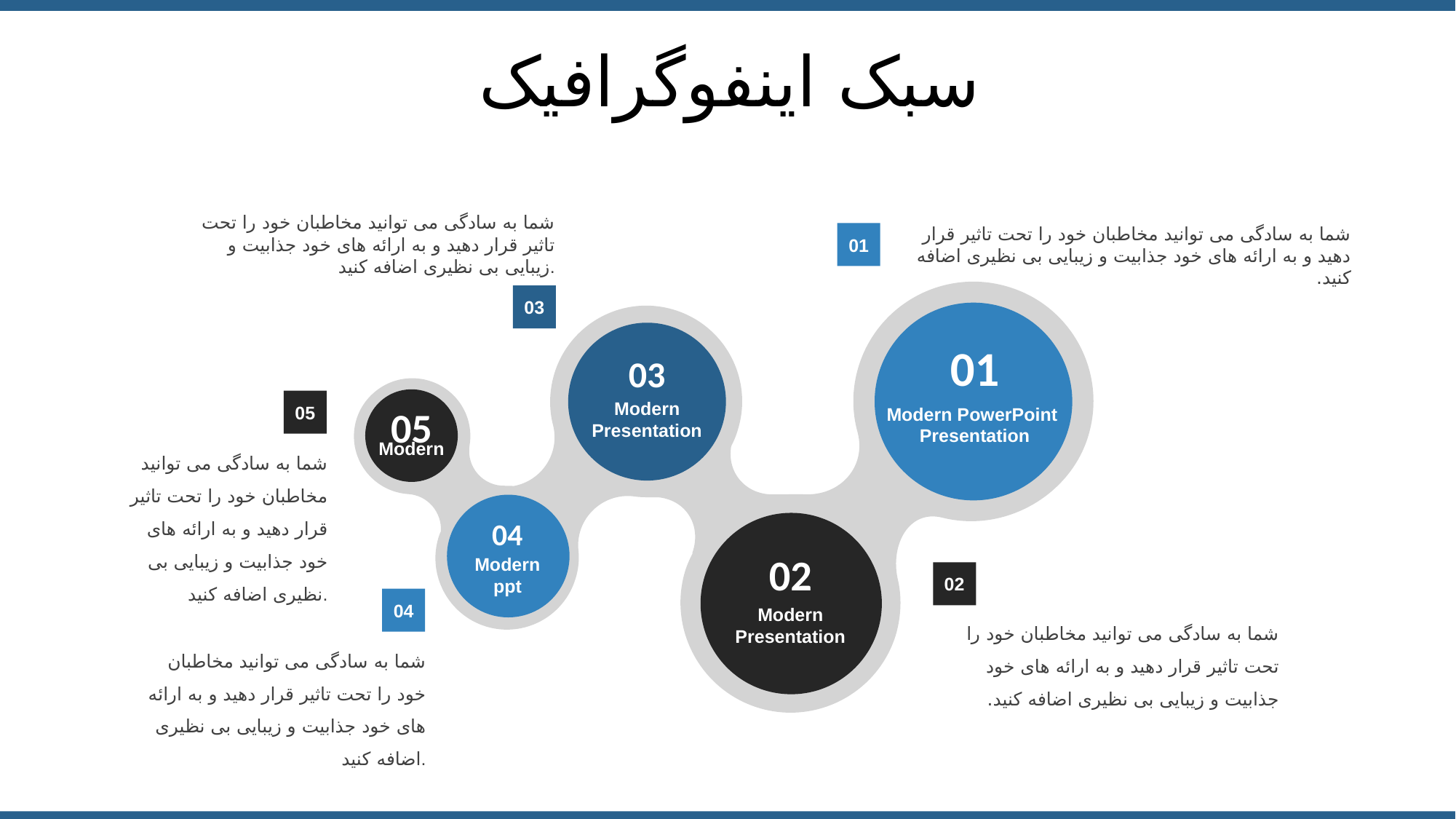

سبک اینفوگرافیک
شما به سادگی می توانید مخاطبان خود را تحت تاثیر قرار دهید و به ارائه های خود جذابیت و زیبایی بی نظیری اضافه کنید.
شما به سادگی می توانید مخاطبان خود را تحت تاثیر قرار دهید و به ارائه های خود جذابیت و زیبایی بی نظیری اضافه کنید.
01

01
03

Modern Presentation
05
Modern PowerPoint  Presentation
Modern

04

02
Modern
ppt
Modern Presentation
03
05
شما به سادگی می توانید مخاطبان خود را تحت تاثیر قرار دهید و به ارائه های خود جذابیت و زیبایی بی نظیری اضافه کنید.
02
04
شما به سادگی می توانید مخاطبان خود را تحت تاثیر قرار دهید و به ارائه های خود جذابیت و زیبایی بی نظیری اضافه کنید.
شما به سادگی می توانید مخاطبان خود را تحت تاثیر قرار دهید و به ارائه های خود جذابیت و زیبایی بی نظیری اضافه کنید.